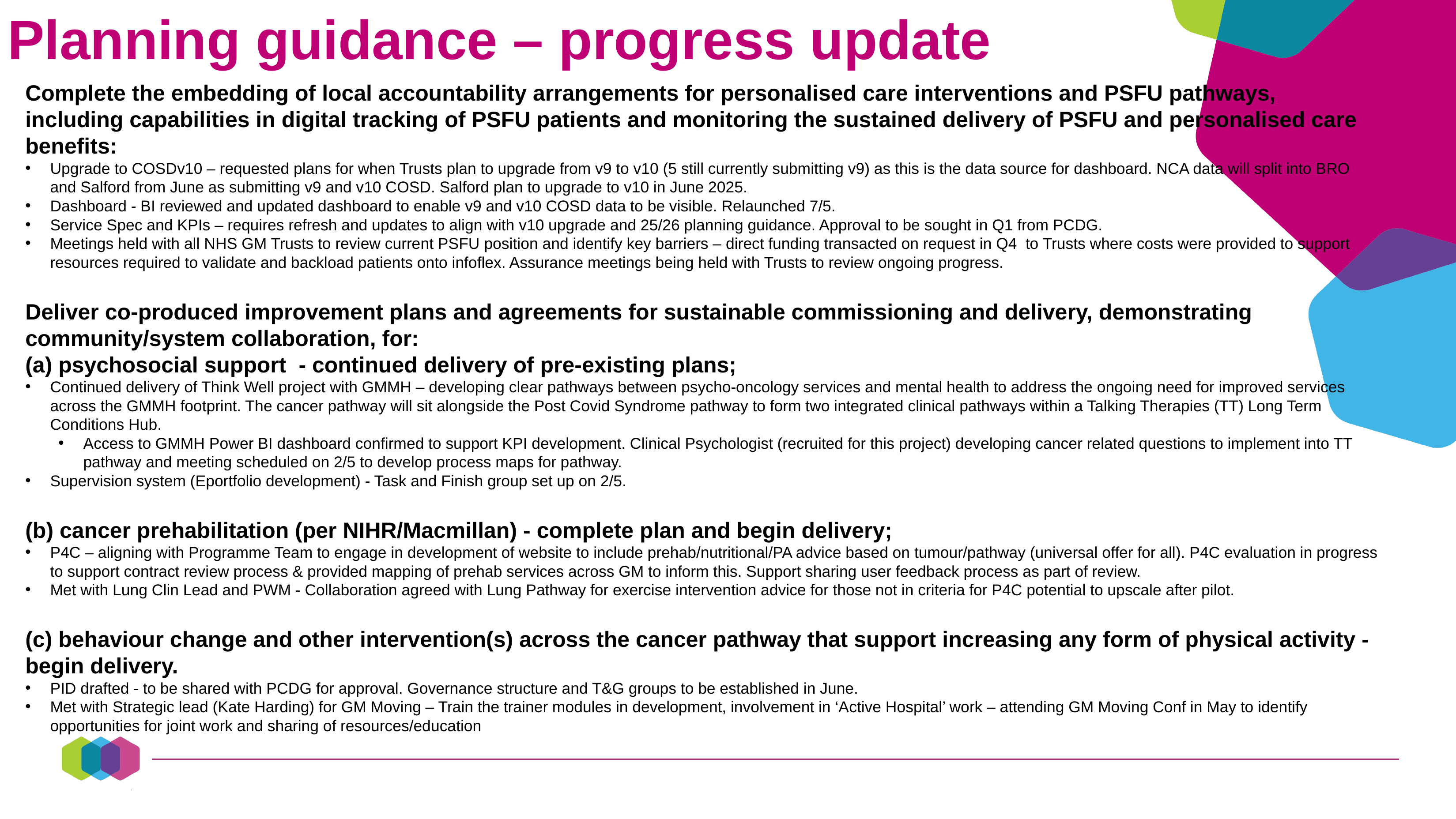

Planning guidance – progress update
Complete the embedding of local accountability arrangements for personalised care interventions and PSFU pathways, including capabilities in digital tracking of PSFU patients and monitoring the sustained delivery of PSFU and personalised care benefits:
Upgrade to COSDv10 – requested plans for when Trusts plan to upgrade from v9 to v10 (5 still currently submitting v9) as this is the data source for dashboard. NCA data will split into BRO and Salford from June as submitting v9 and v10 COSD. Salford plan to upgrade to v10 in June 2025.
Dashboard - BI reviewed and updated dashboard to enable v9 and v10 COSD data to be visible. Relaunched 7/5.
Service Spec and KPIs – requires refresh and updates to align with v10 upgrade and 25/26 planning guidance. Approval to be sought in Q1 from PCDG.
Meetings held with all NHS GM Trusts to review current PSFU position and identify key barriers – direct funding transacted on request in Q4  to Trusts where costs were provided to support resources required to validate and backload patients onto infoflex. Assurance meetings being held with Trusts to review ongoing progress.

Deliver co-produced improvement plans and agreements for sustainable commissioning and delivery, demonstrating community/system collaboration, for:
(a) psychosocial support  - continued delivery of pre-existing plans;
Continued delivery of Think Well project with GMMH – developing clear pathways between psycho-oncology services and mental health to address the ongoing need for improved services across the GMMH footprint. The cancer pathway will sit alongside the Post Covid Syndrome pathway to form two integrated clinical pathways within a Talking Therapies (TT) Long Term Conditions Hub.
Access to GMMH Power BI dashboard confirmed to support KPI development. Clinical Psychologist (recruited for this project) developing cancer related questions to implement into TT pathway and meeting scheduled on 2/5 to develop process maps for pathway.
Supervision system (Eportfolio development) - Task and Finish group set up on 2/5.

(b) cancer prehabilitation (per NIHR/Macmillan) - complete plan and begin delivery;
P4C – aligning with Programme Team to engage in development of website to include prehab/nutritional/PA advice based on tumour/pathway (universal offer for all). P4C evaluation in progress to support contract review process & provided mapping of prehab services across GM to inform this. Support sharing user feedback process as part of review.
Met with Lung Clin Lead and PWM - Collaboration agreed with Lung Pathway for exercise intervention advice for those not in criteria for P4C potential to upscale after pilot.

(c) behaviour change and other intervention(s) across the cancer pathway that support increasing any form of physical activity - begin delivery.
PID drafted - to be shared with PCDG for approval. Governance structure and T&G groups to be established in June.
Met with Strategic lead (Kate Harding) for GM Moving – Train the trainer modules in development, involvement in ‘Active Hospital’ work – attending GM Moving Conf in May to identify opportunities for joint work and sharing of resources/education